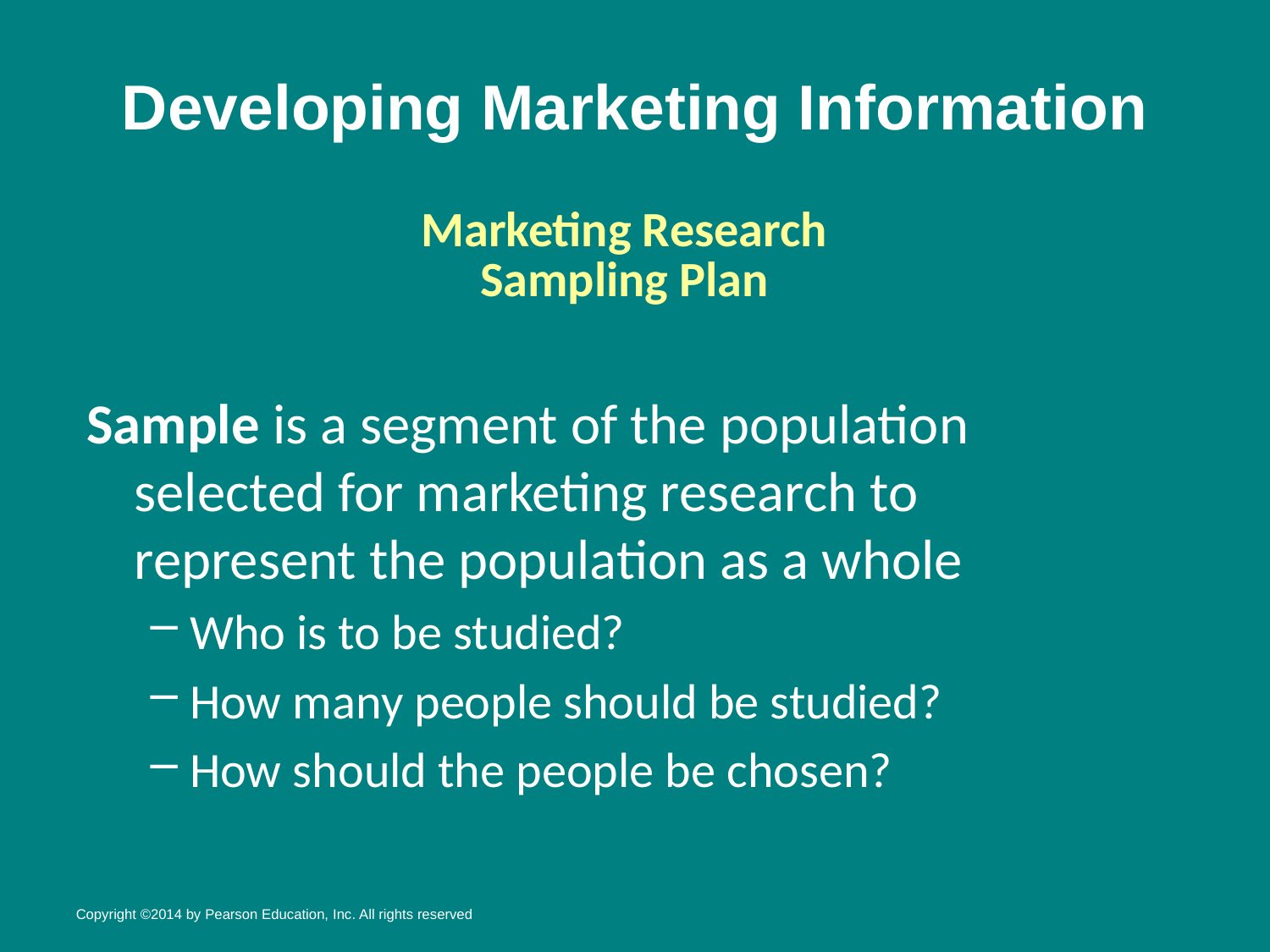

# Developing Marketing Information
Marketing Research
Sampling Plan
Sample is a segment of the population selected for marketing research to represent the population as a whole
Who is to be studied?
How many people should be studied?
How should the people be chosen?

Copyright ©2014 by Pearson Education, Inc. All rights reserved